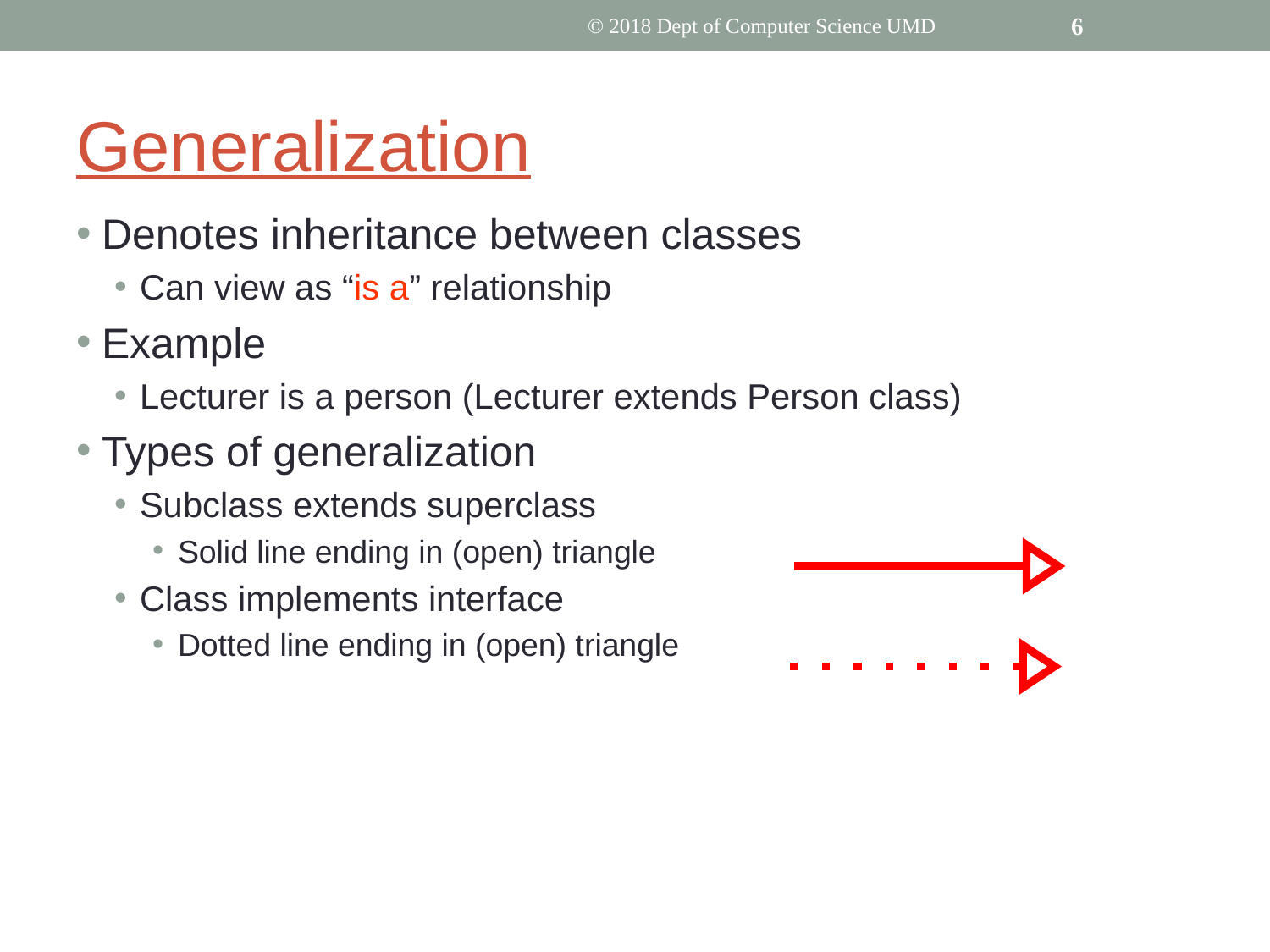

© 2018 Dept of Computer Science UMD
6
# Generalization
Denotes inheritance between classes
Can view as “is a” relationship
Example
Lecturer is a person (Lecturer extends Person class)
Types of generalization
Subclass extends superclass
Solid line ending in (open) triangle
Class implements interface
Dotted line ending in (open) triangle